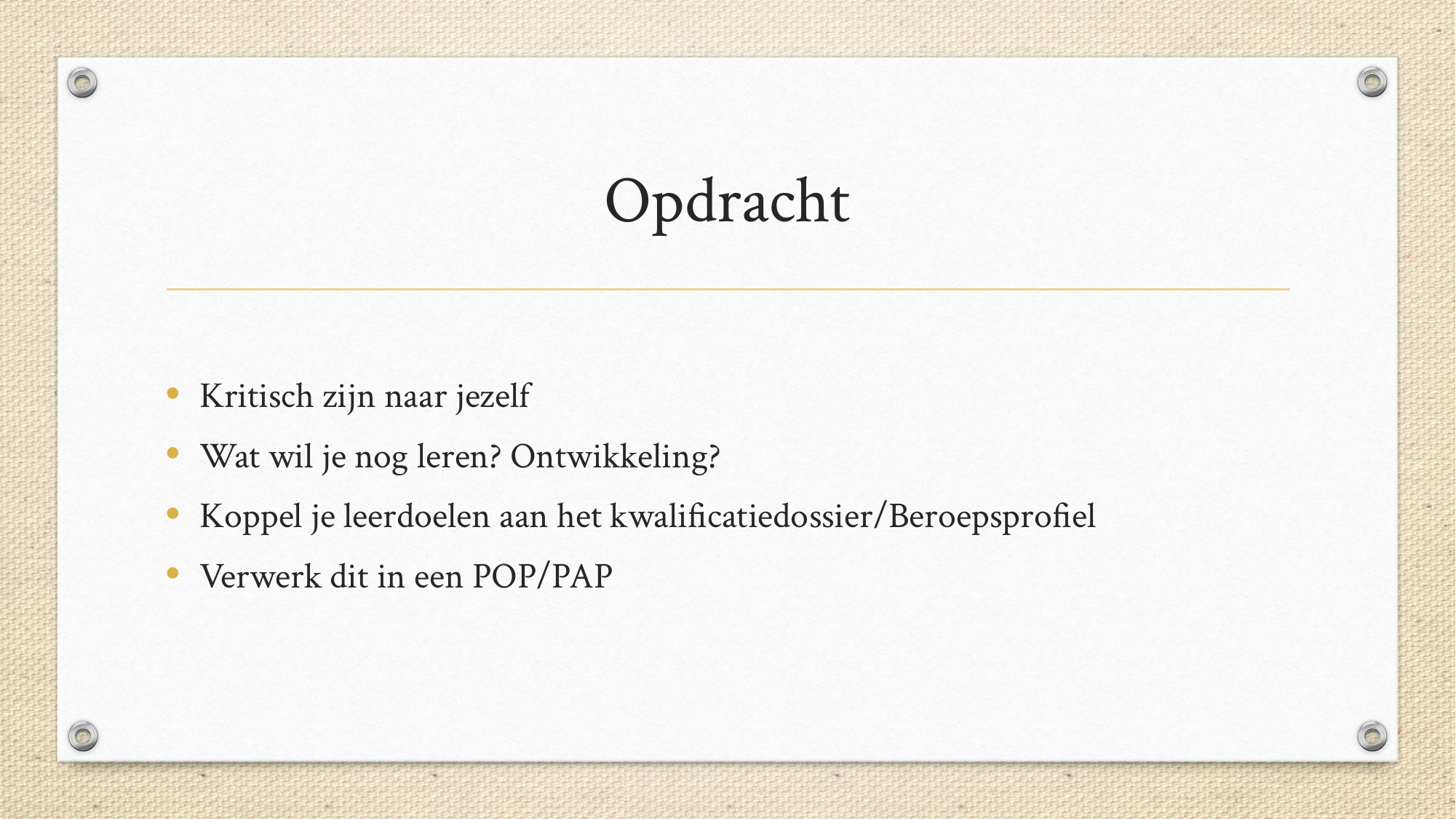

# Opdracht

Kritisch zijn naar jezelf
Wat wil je nog leren? Ontwikkeling?
Koppel je leerdoelen aan het kwalificatiedossier/Beroepsprofiel
Verwerk dit in een POP/PAP